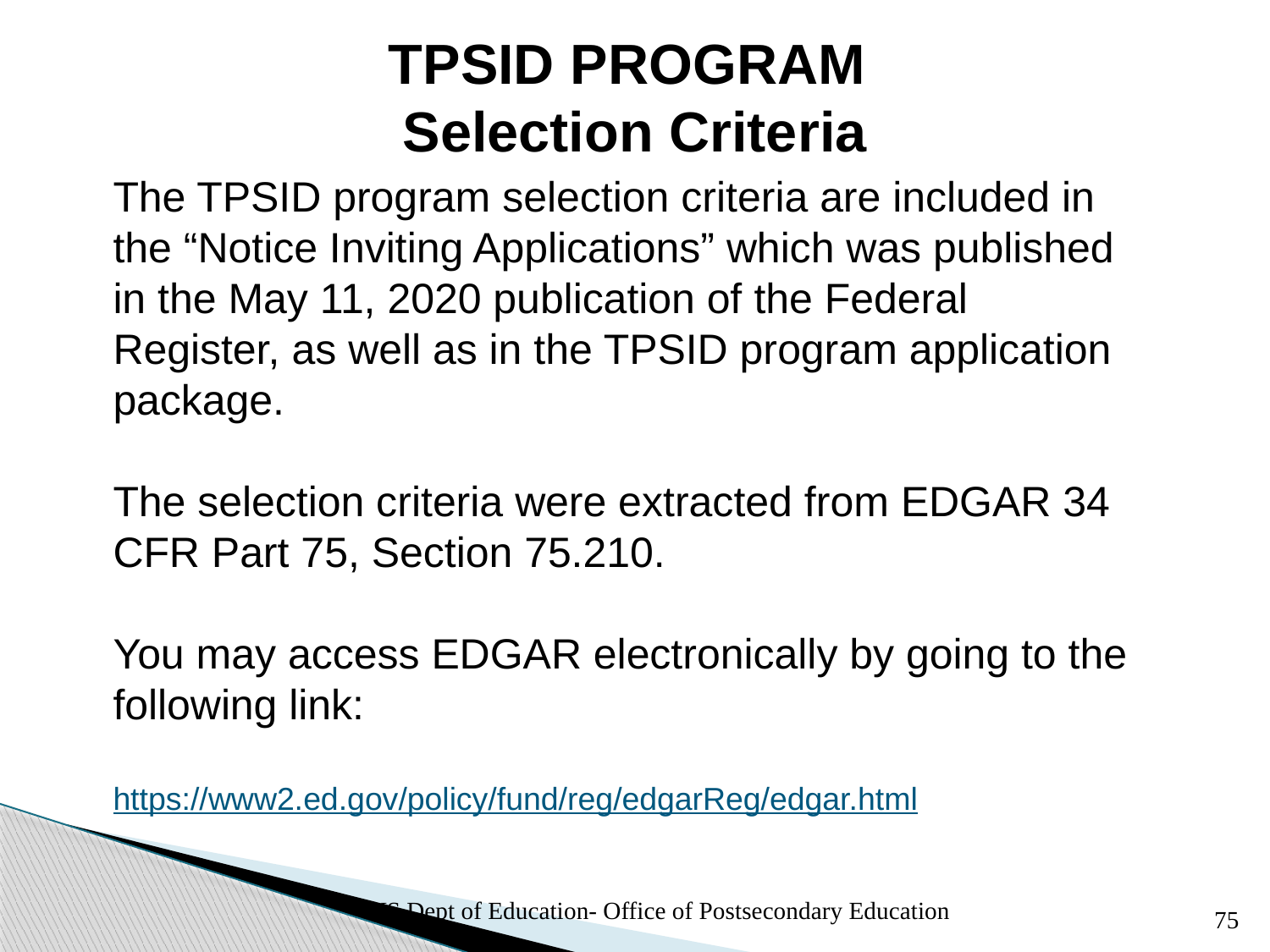

TPSID PROGRAM
Selection Criteria
The TPSID program selection criteria are included in the “Notice Inviting Applications” which was published in the May 11, 2020 publication of the Federal Register, as well as in the TPSID program application package.

The selection criteria were extracted from EDGAR 34 CFR Part 75, Section 75.210.

You may access EDGAR electronically by going to the following link:

https://www2.ed.gov/policy/fund/reg/edgarReg/edgar.html

75
US Dept of Education- Office of Postsecondary Education